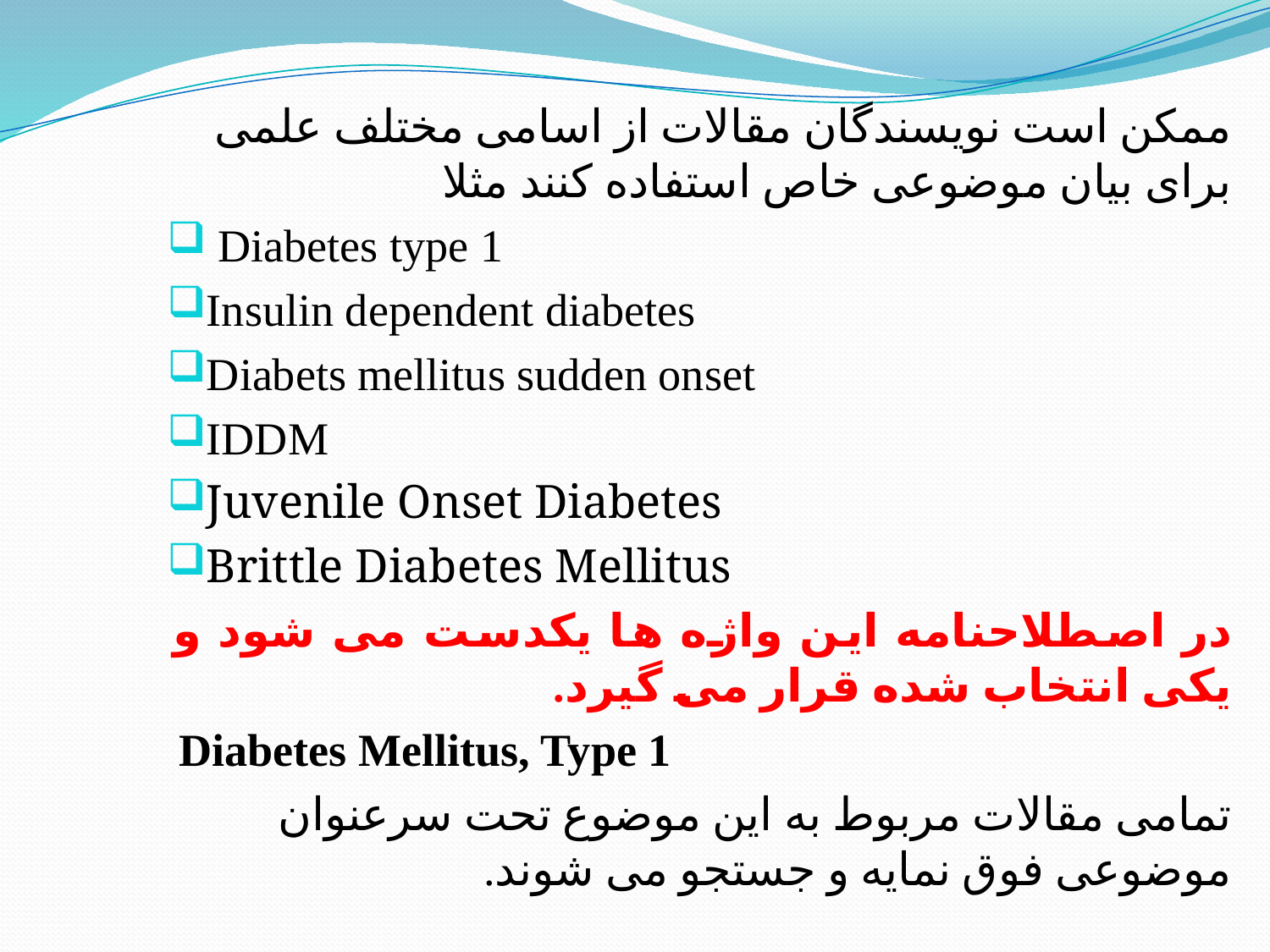

ممکن است نویسندگان مقالات از اسامی مختلف علمی برای بیان موضوعی خاص استفاده کنند مثلا
 Diabetes type 1
Insulin dependent diabetes
Diabets mellitus sudden onset
IDDM
Juvenile Onset Diabetes
Brittle Diabetes Mellitus
در اصطلاحنامه این واژه ها یکدست می شود و یکی انتخاب شده قرار می گیرد.
Diabetes Mellitus, Type 1
تمامی مقالات مربوط به این موضوع تحت سرعنوان موضوعی فوق نمایه و جستجو می شوند.

#